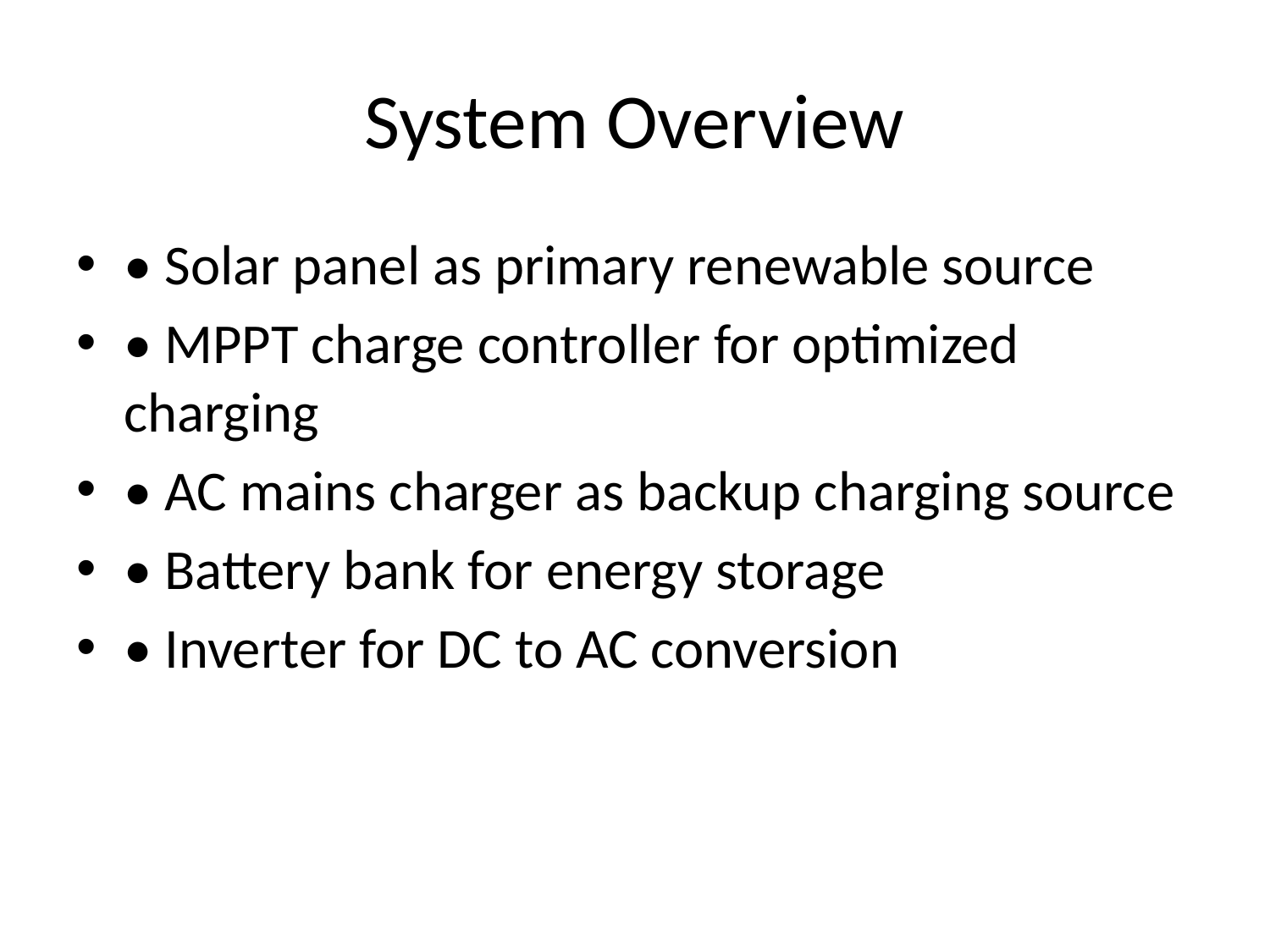

# System Overview
• Solar panel as primary renewable source
• MPPT charge controller for optimized charging
• AC mains charger as backup charging source
• Battery bank for energy storage
• Inverter for DC to AC conversion